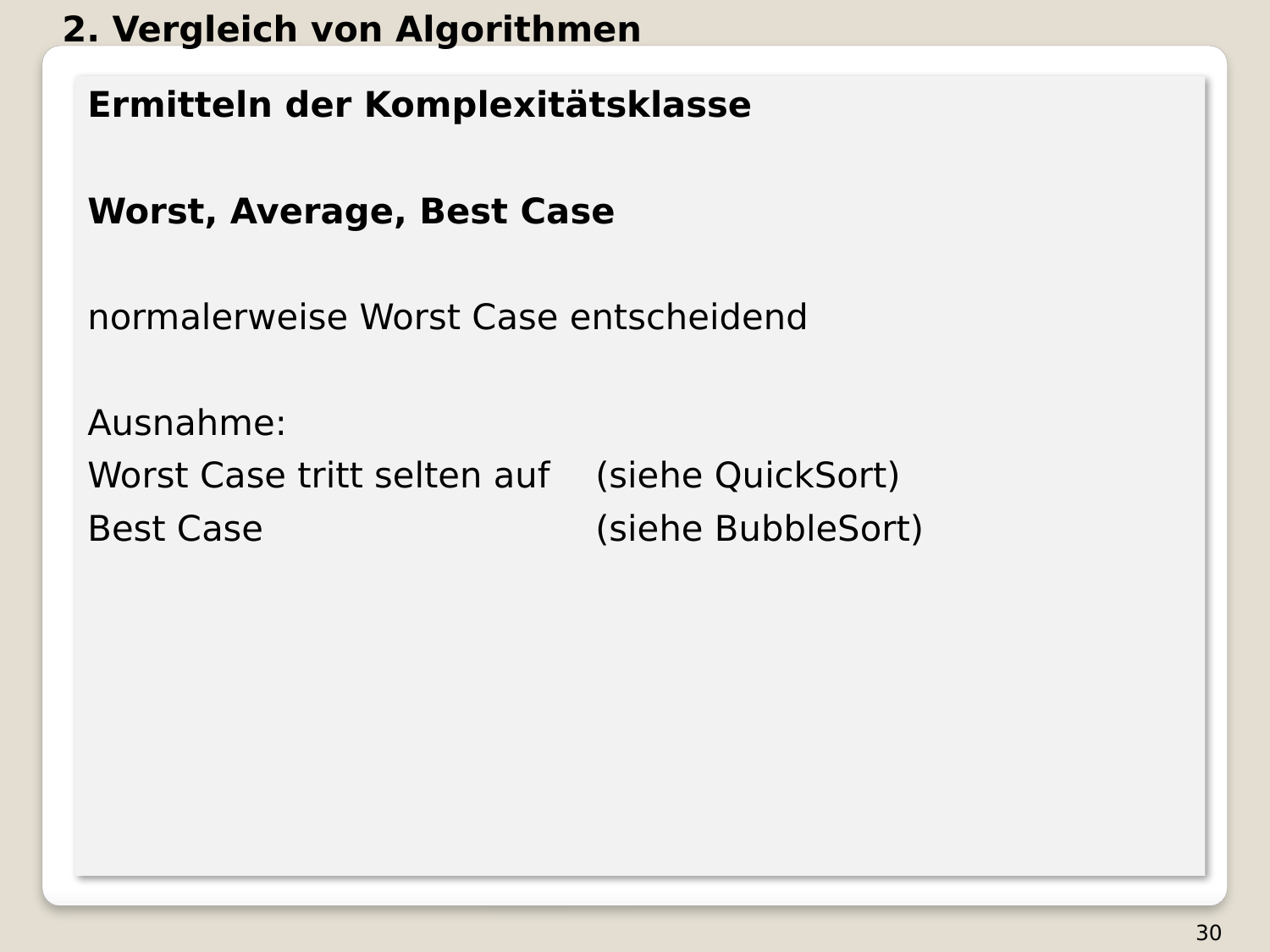

2. Vergleich von Algorithmen
Ermitteln der Komplexitätsklasse

Worst, Average, Best Case

normalerweise Worst Case entscheidend

Ausnahme:
Worst Case tritt selten auf 	(siehe QuickSort)
Best Case 			(siehe BubbleSort)